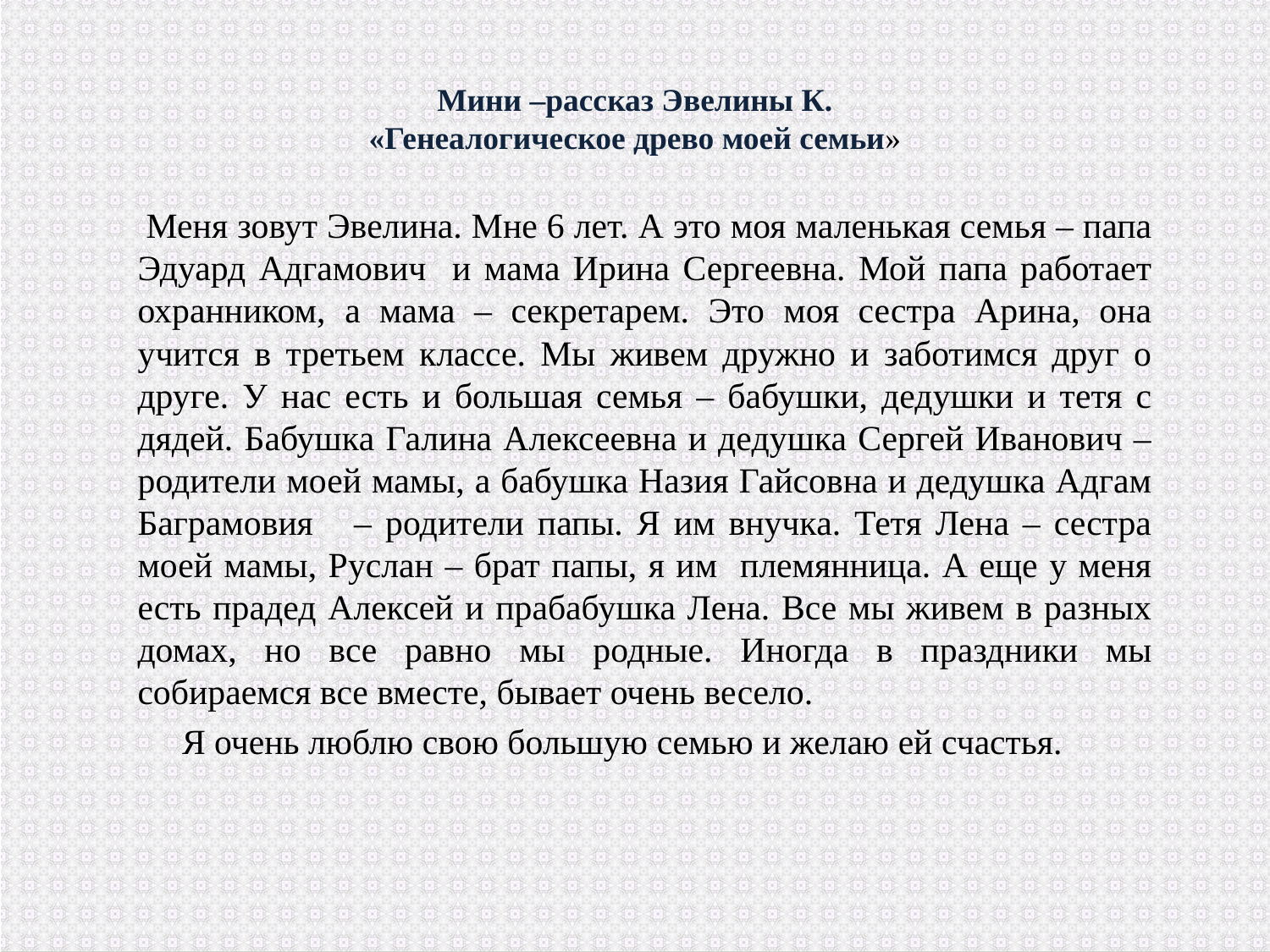

# Мини –рассказ Эвелины К. «Генеалогическое древо моей семьи»
 Меня зовут Эвелина. Мне 6 лет. А это моя маленькая семья – папа Эдуард Адгамович  и мама Ирина Сергеевна. Мой папа работает охранником, а мама – секретарем. Это моя сестра Арина, она учится в третьем классе. Мы живем дружно и заботимся друг о друге. У нас есть и большая семья – бабушки, дедушки и тетя с дядей. Бабушка Галина Алексеевна и дедушка Сергей Иванович – родители моей мамы, а бабушка Назия Гайсовна и дедушка Адгам Баграмовия   – родители папы. Я им внучка. Тетя Лена – сестра моей мамы, Руслан – брат папы, я им  племянница. А еще у меня есть прадед Алексей и прабабушка Лена. Все мы живем в разных домах, но все равно мы родные. Иногда в праздники мы собираемся все вместе, бывает очень весело.
     Я очень люблю свою большую семью и желаю ей счастья.